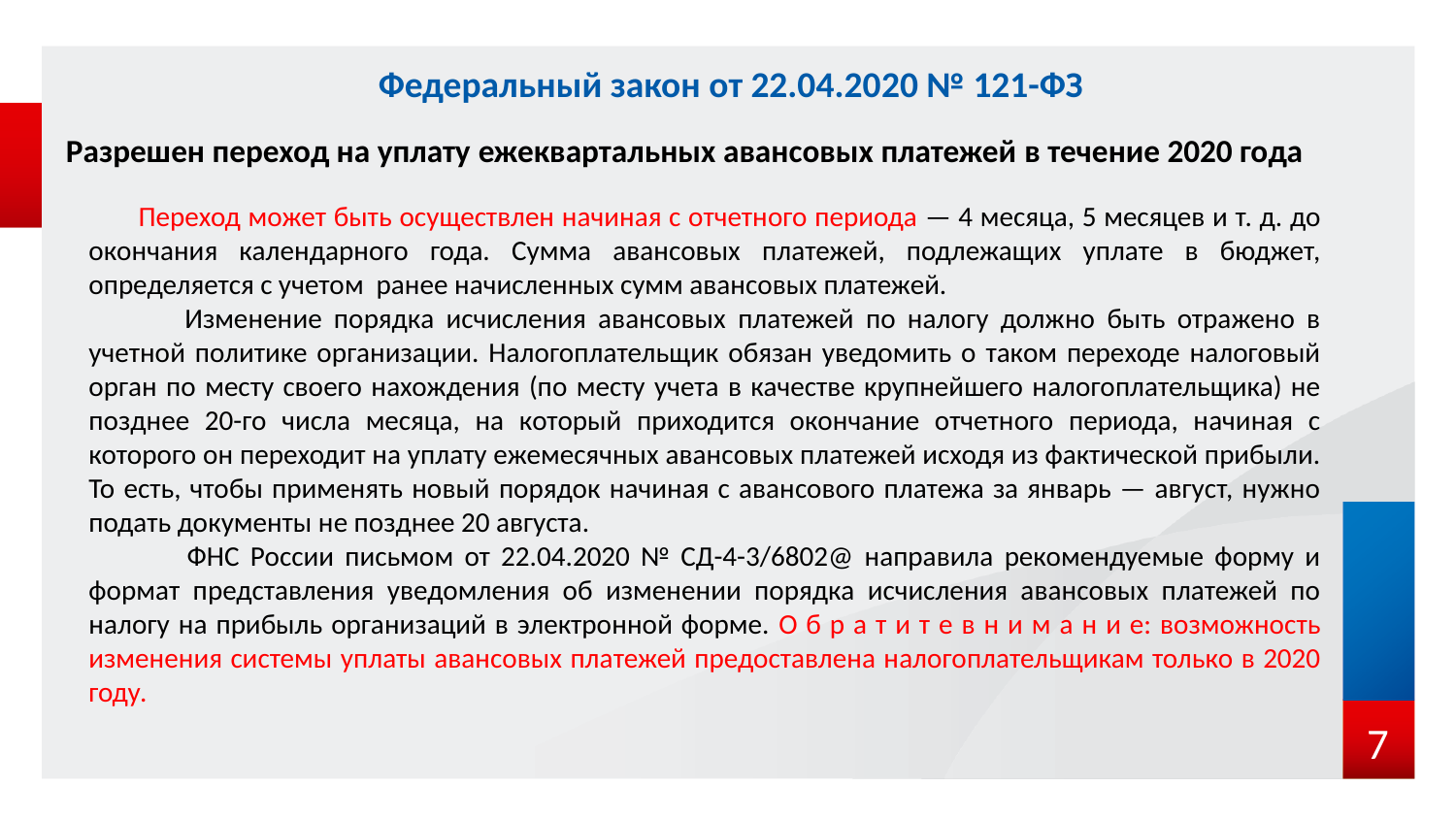

# Федеральный закон от 22.04.2020 № 121-ФЗ
Разрешен переход на уплату ежеквартальных авансовых платежей в течение 2020 года
       Переход может быть осуществлен начиная с отчетного периода — 4 месяца, 5 месяцев и т. д. до окончания календарного года. Сумма авансовых платежей, подлежащих уплате в бюджет, определяется с учетом  ранее начисленных сумм авансовых платежей.
        Изменение порядка исчисления авансовых платежей по налогу должно быть отражено в учетной политике организации. Налогоплательщик обязан уведомить о таком переходе налоговый орган по месту своего нахождения (по месту учета в качестве крупнейшего налогоплательщика) не позднее 20-го числа месяца, на который приходится окончание отчетного периода, начиная с которого он переходит на уплату ежемесячных авансовых платежей исходя из фактической прибыли. То есть, чтобы применять новый порядок начиная с авансового платежа за январь — август, нужно подать документы не позднее 20 августа.
         ФНС России письмом от 22.04.2020 № СД-4-3/6802@ направила рекомендуемые форму и формат представления уведомления об изменении порядка исчисления авансовых платежей по налогу на прибыль организаций в электронной форме. О б р а т и т е в н и м а н и е: возможность изменения системы уплаты авансовых платежей предоставлена налогоплательщикам только в 2020 году.

 7